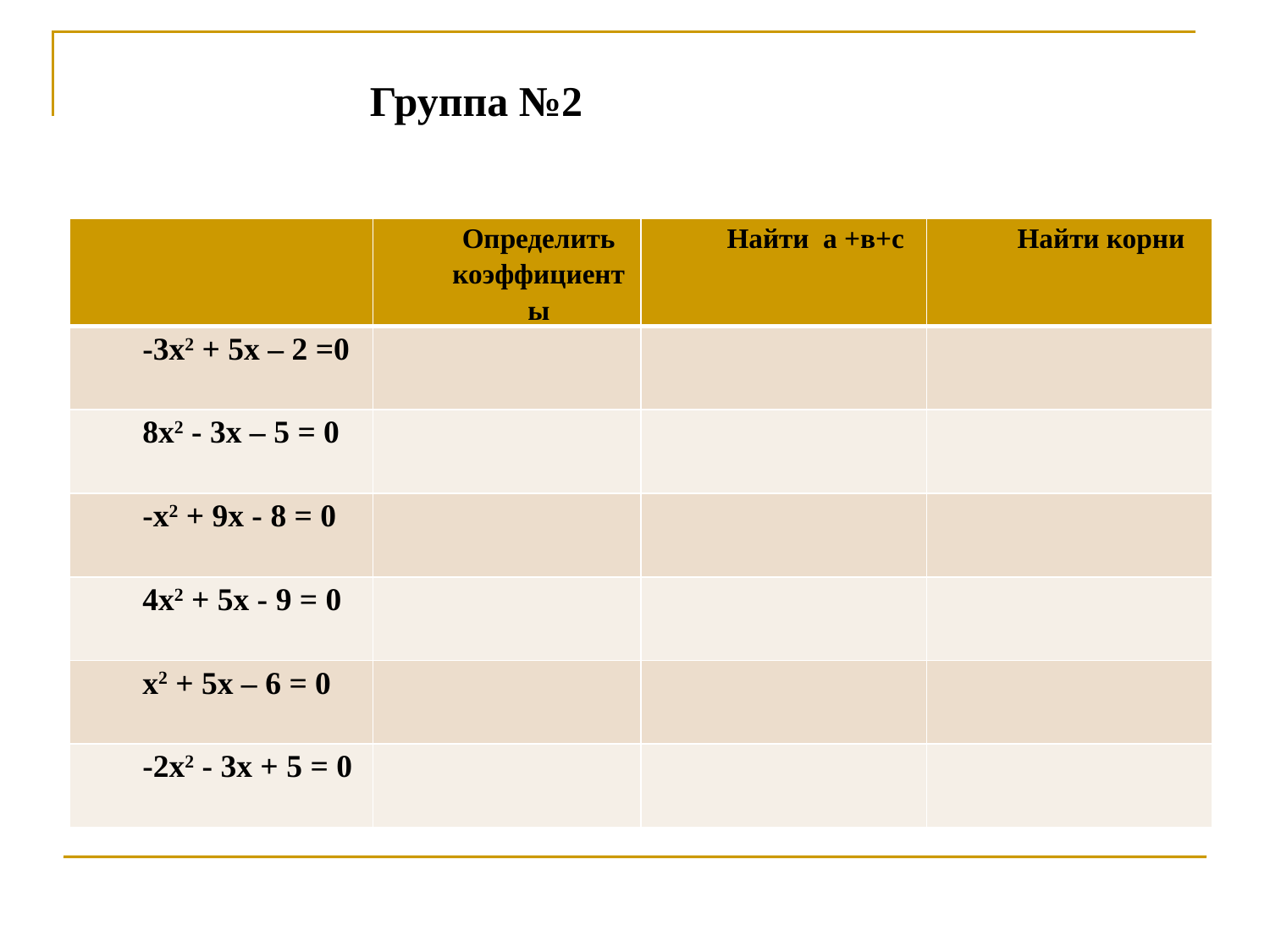

Группа №2
|  | Определить коэффициенты | Найти а +в+с | Найти корни |
| --- | --- | --- | --- |
| -3х2 + 5х – 2 =0 |  |  |  |
| 8х2 - 3х – 5 = 0 |  |  |  |
| -х2 + 9х - 8 = 0 |  |  |  |
| 4х2 + 5х - 9 = 0 |  |  |  |
| х2 + 5х – 6 = 0 |  |  |  |
| -2х2 - 3х + 5 = 0 |  |  |  |